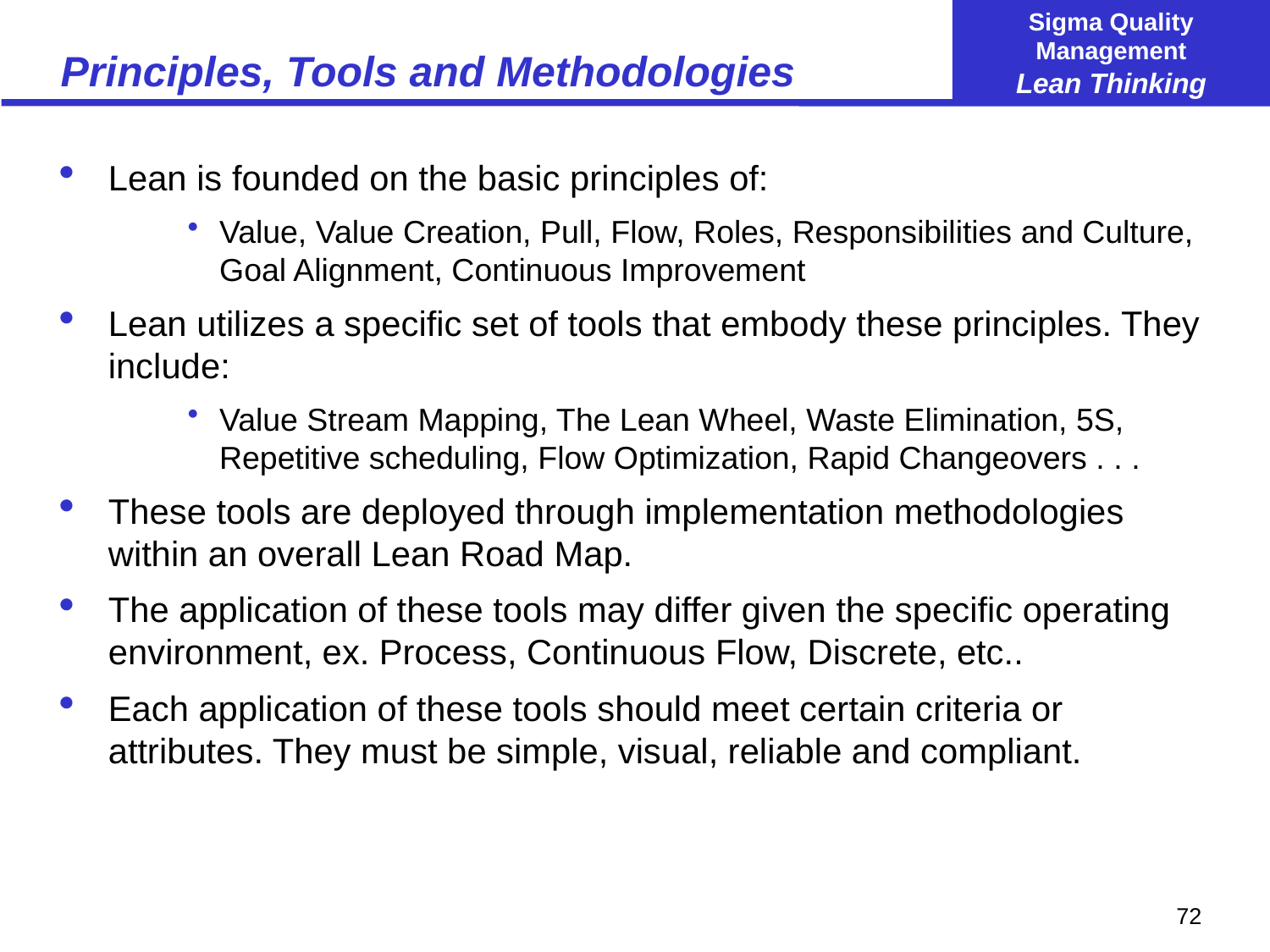

# Principles, Tools and Methodologies
Lean is founded on the basic principles of:
Value, Value Creation, Pull, Flow, Roles, Responsibilities and Culture, Goal Alignment, Continuous Improvement
Lean utilizes a specific set of tools that embody these principles. They include:
Value Stream Mapping, The Lean Wheel, Waste Elimination, 5S, Repetitive scheduling, Flow Optimization, Rapid Changeovers . . .
These tools are deployed through implementation methodologies within an overall Lean Road Map.
The application of these tools may differ given the specific operating environment, ex. Process, Continuous Flow, Discrete, etc..
Each application of these tools should meet certain criteria or attributes. They must be simple, visual, reliable and compliant.